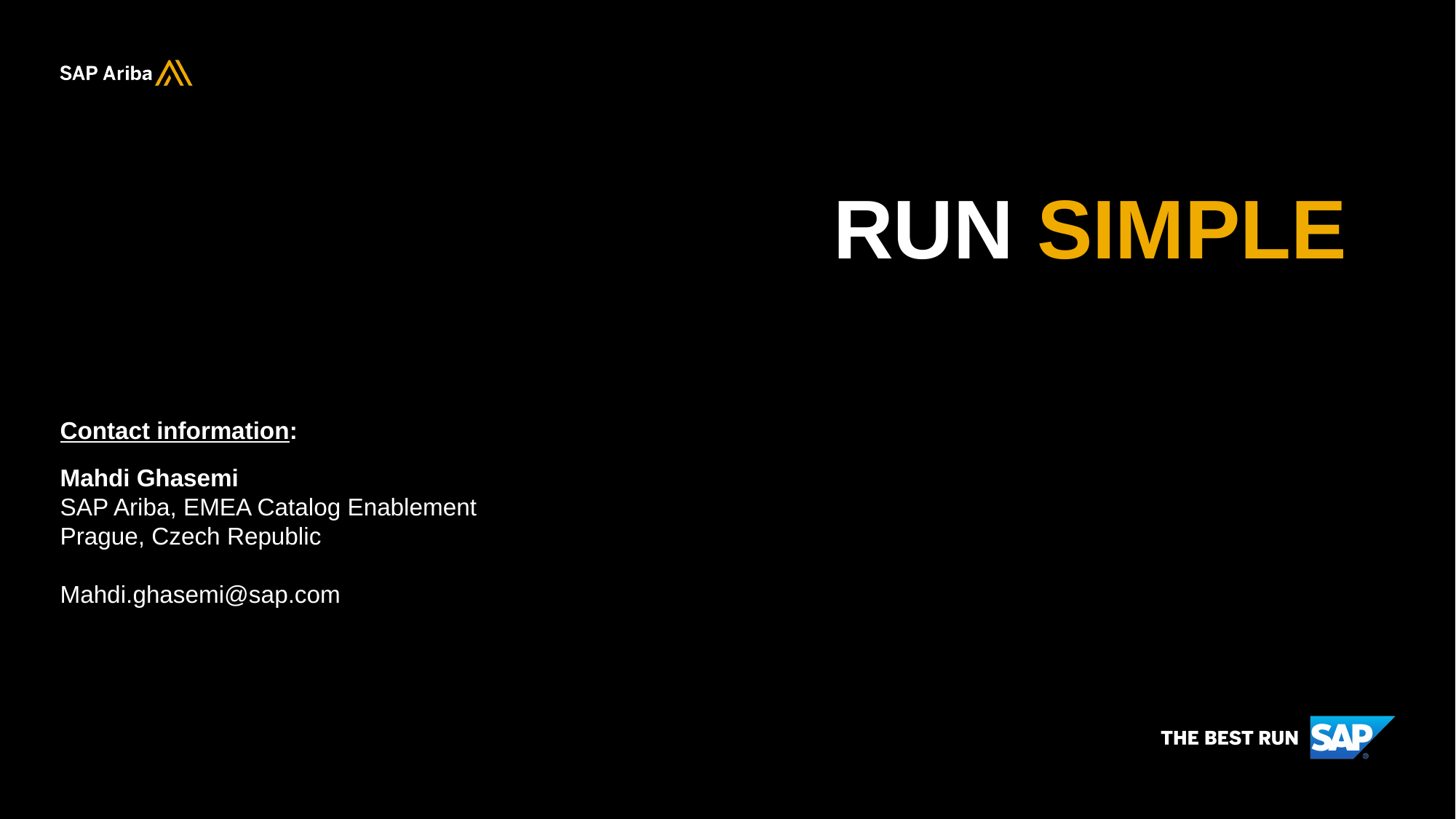

# RUN SIMPLE
Contact information:
Mahdi Ghasemi
SAP Ariba, EMEA Catalog Enablement
Prague, Czech Republic

Mahdi.ghasemi@sap.com